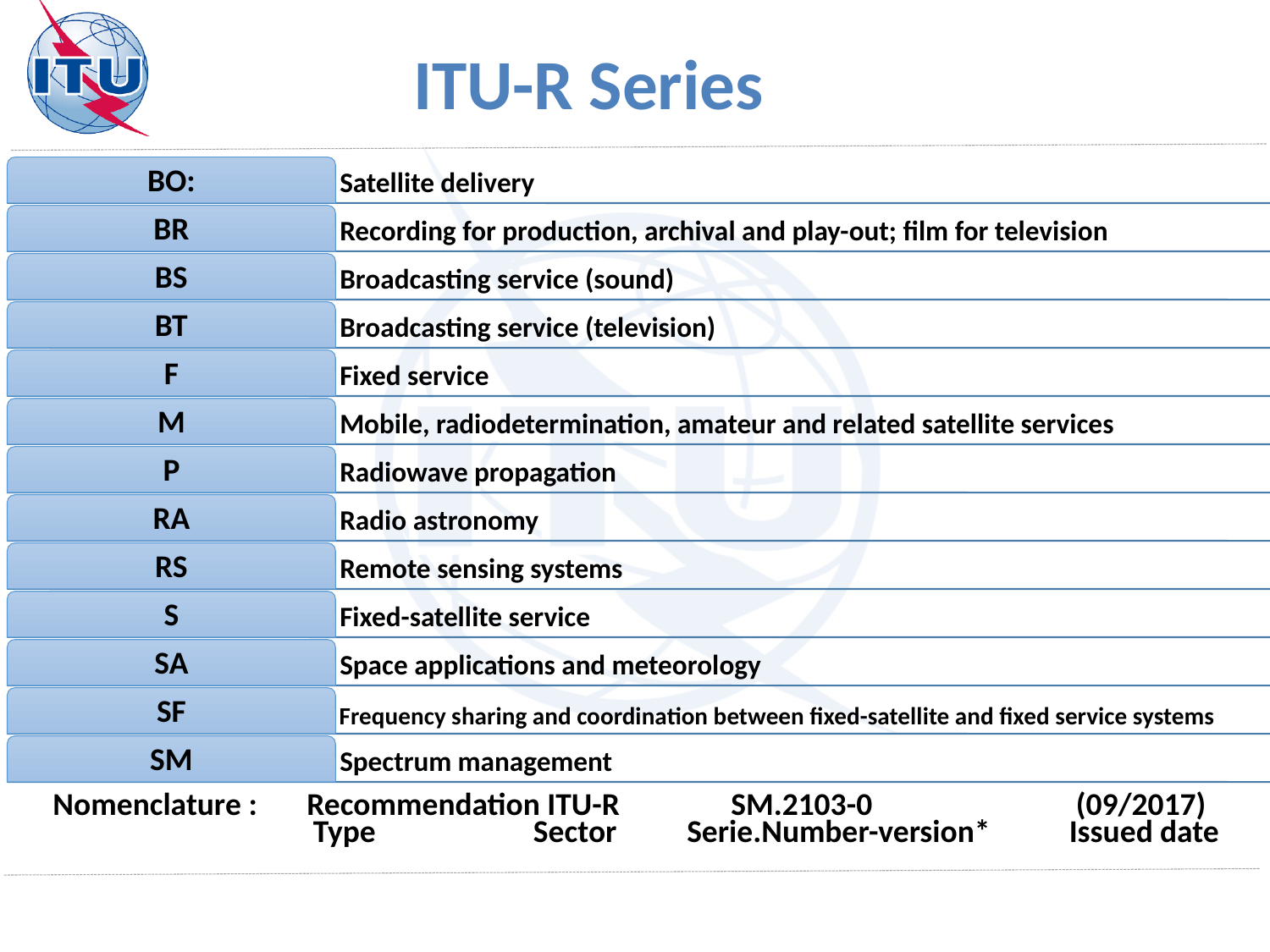

# ITU-R Series
Satellite delivery
BO:
Recording for production, archival and play-out; film for television
BR
Broadcasting service (sound)
BS
Broadcasting service (television)
BT
Fixed service
F
Mobile, radiodetermination, amateur and related satellite services
M
Radiowave propagation
P
Radio astronomy
RA
Remote sensing systems
RS
Fixed-satellite service
S
Space applications and meteorology
SA
Frequency sharing and coordination between fixed-satellite and fixed service systems
SF
Spectrum management
SM
Nomenclature : 	Recommendation ITU-R 	      SM.2103-0		 (09/2017)

       Type	                    Sector	      Serie.Number-version*           Issued date